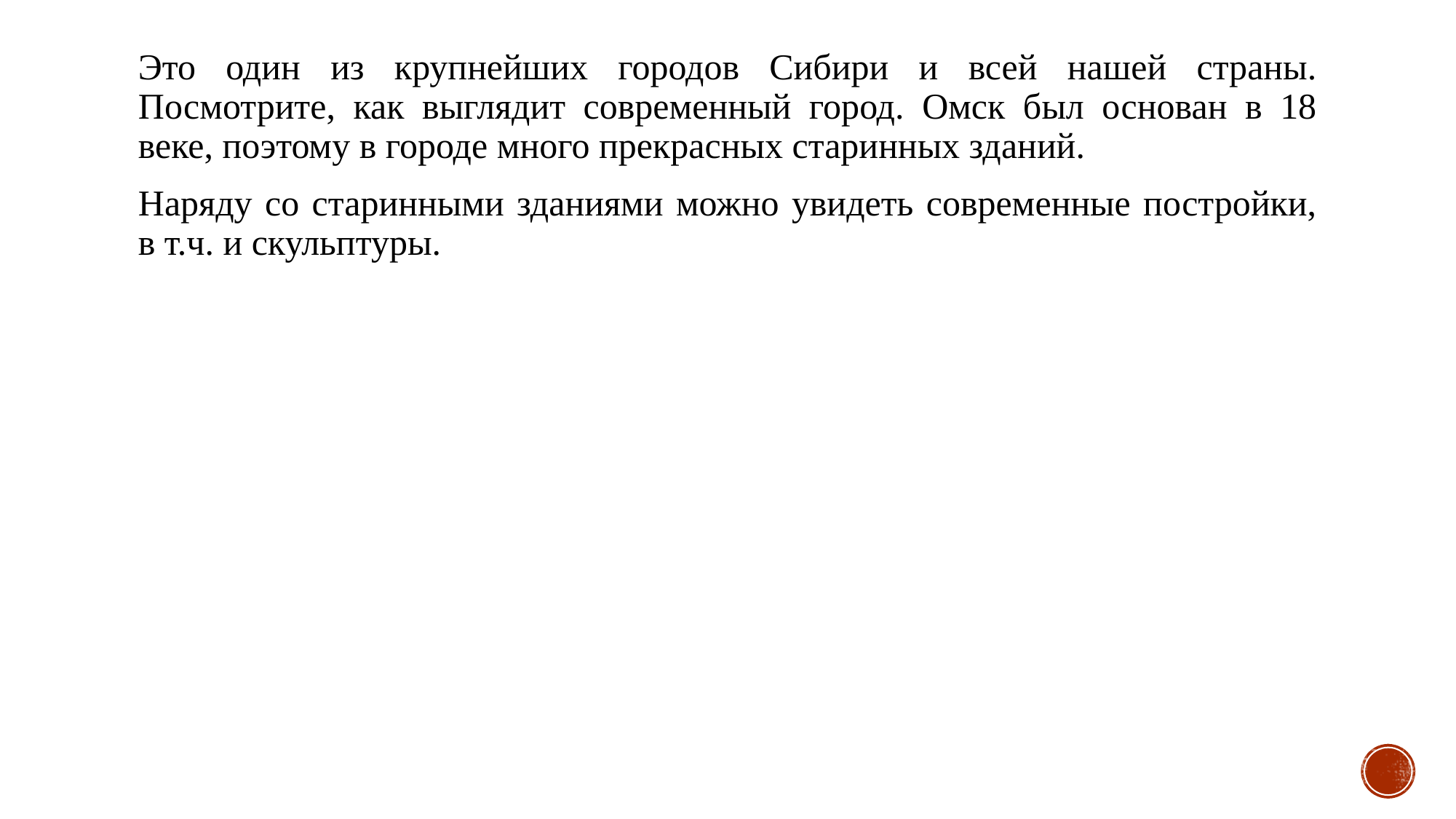

Это один из крупнейших городов Сибири и всей нашей страны. Посмотрите, как выглядит современный город. Омск был основан в 18 веке, поэтому в городе много прекрасных старинных зданий.
Наряду со старинными зданиями можно увидеть современные постройки, в т.ч. и скульптуры.